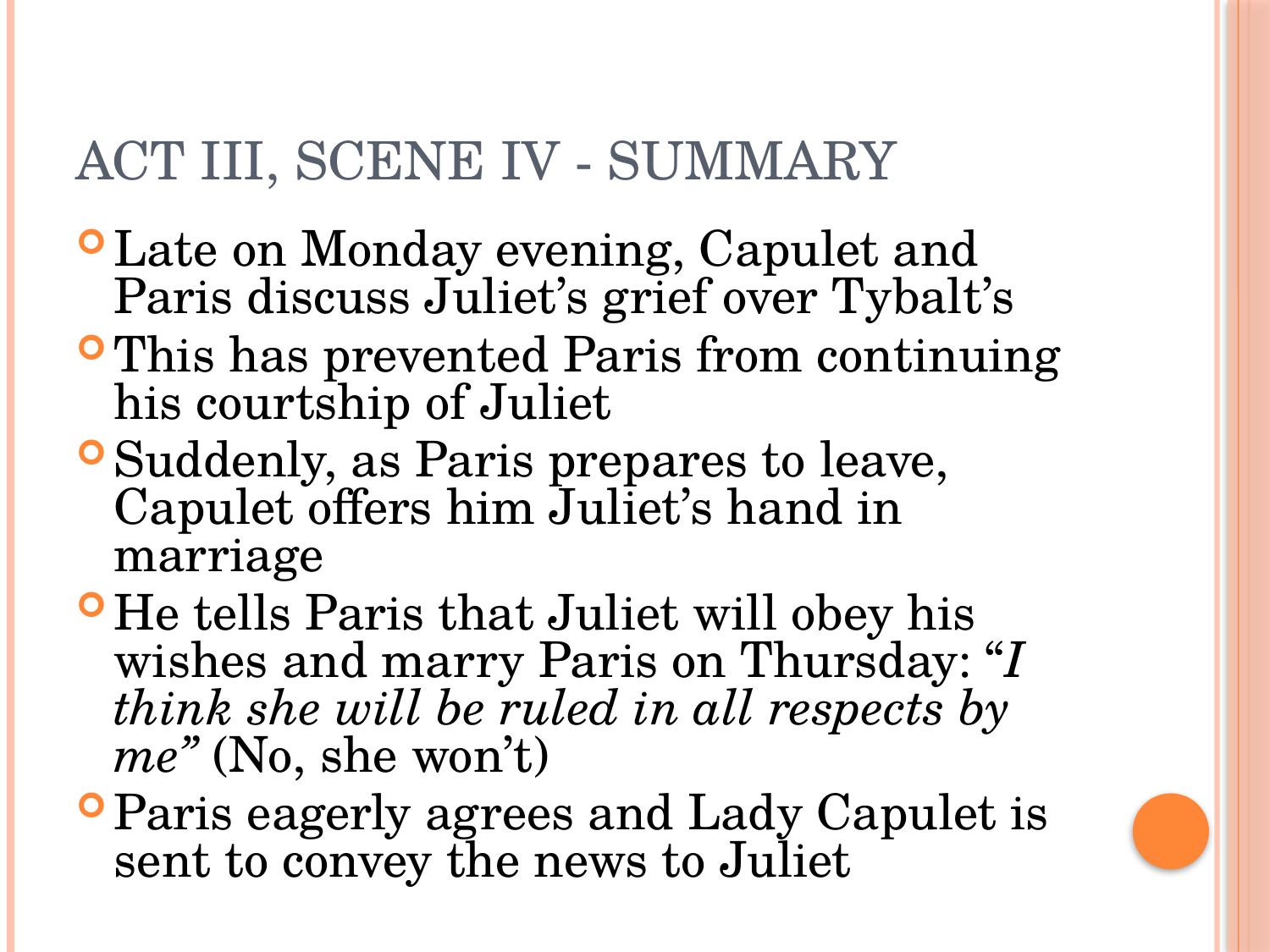

# Act III, Scene iv - Summary
Late on Monday evening, Capulet and Paris discuss Juliet’s grief over Tybalt’s
This has prevented Paris from continuing his courtship of Juliet
Suddenly, as Paris prepares to leave, Capulet offers him Juliet’s hand in marriage
He tells Paris that Juliet will obey his wishes and marry Paris on Thursday: “I think she will be ruled in all respects by me” (No, she won’t)
Paris eagerly agrees and Lady Capulet is sent to convey the news to Juliet